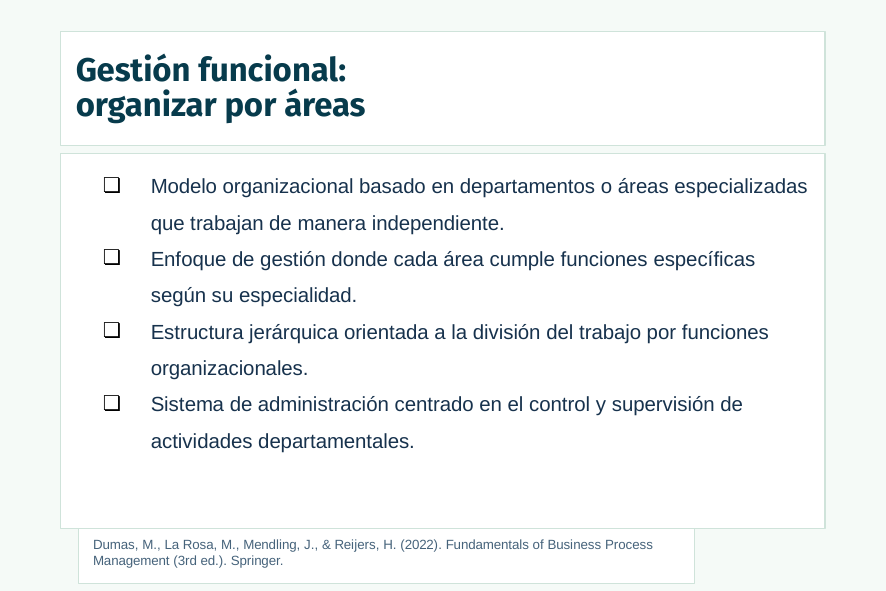

# Gestión funcional:
organizar por áreas
Modelo organizacional basado en departamentos o áreas especializadas que trabajan de manera independiente.
Enfoque de gestión donde cada área cumple funciones específicas según su especialidad.
Estructura jerárquica orientada a la división del trabajo por funciones organizacionales.
Sistema de administración centrado en el control y supervisión de actividades departamentales.

Dumas, M., La Rosa, M., Mendling, J., & Reijers, H. (2022). Fundamentals of Business Process Management (3rd ed.). Springer.